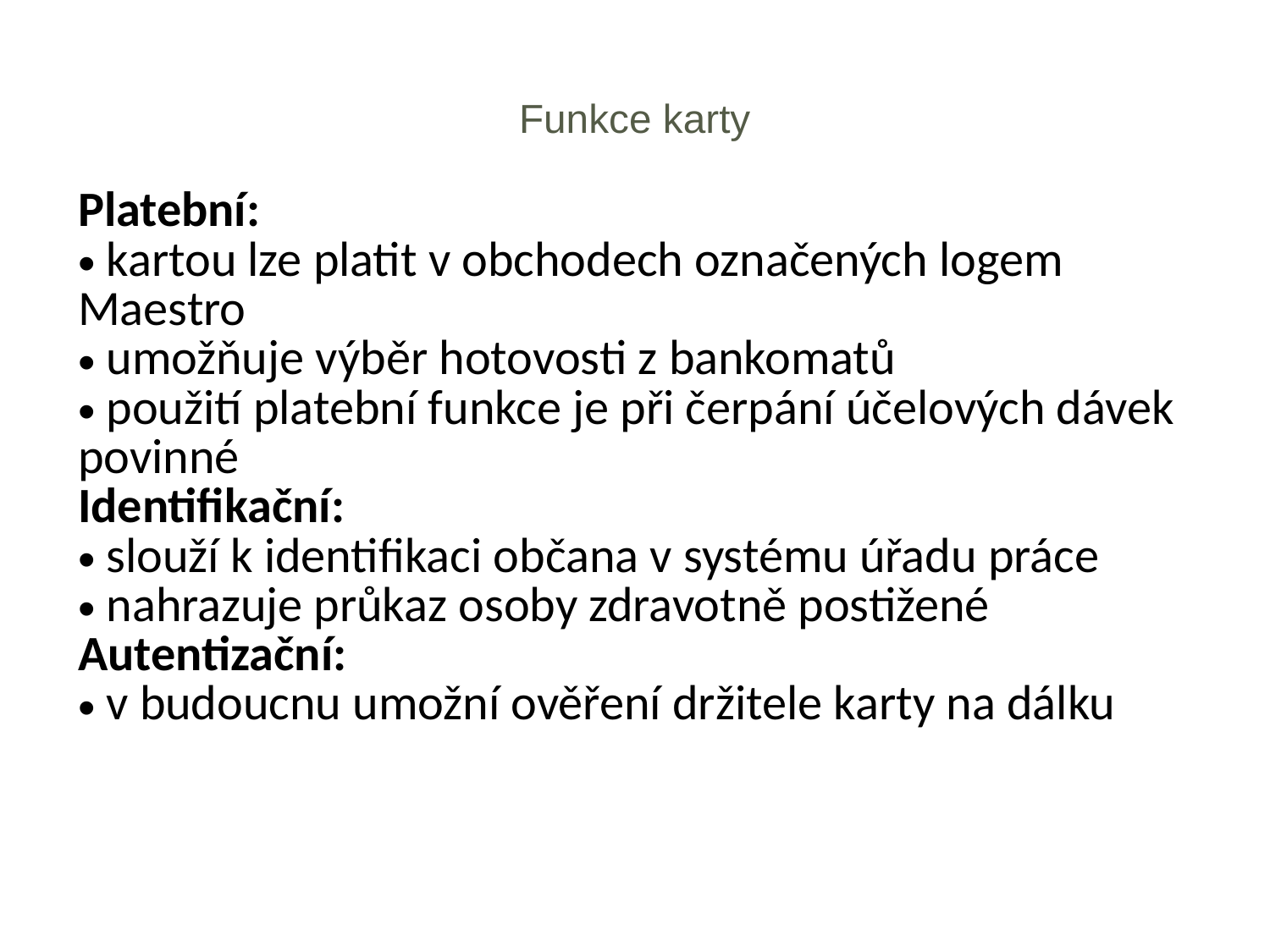

# Funkce karty
| Platební: kartou lze platit v obchodech označených logem Maestro umožňuje výběr hotovosti z bankomatů použití platební funkce je při čerpání účelových dávek povinné  Identifikační: slouží k identifikaci občana v systému úřadu práce nahrazuje průkaz osoby zdravotně postižené Autentizační: v budoucnu umožní ověření držitele karty na dálku |
| --- |